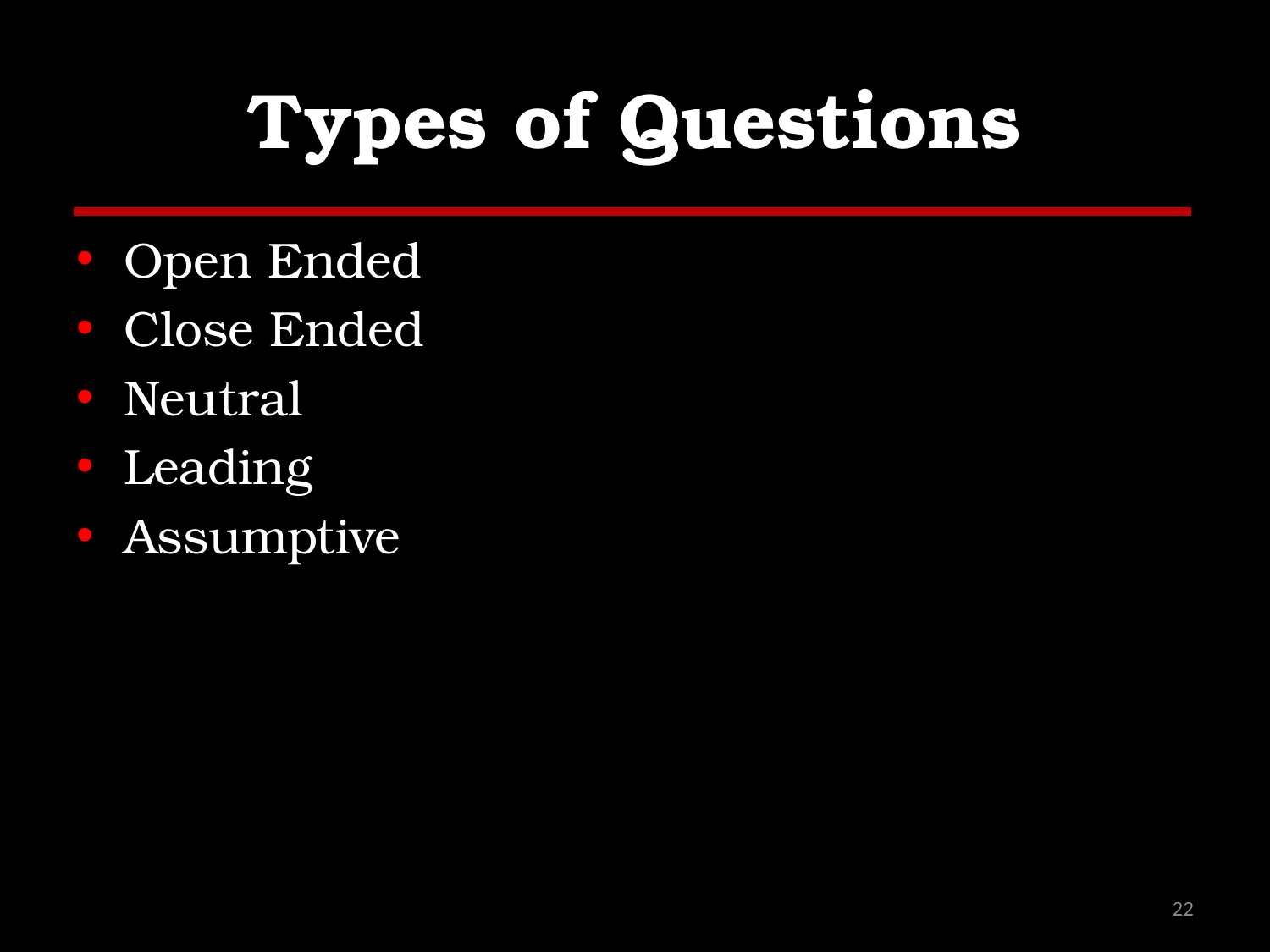

# Types of Questions
Open Ended
Close Ended
Neutral
Leading
Assumptive
22